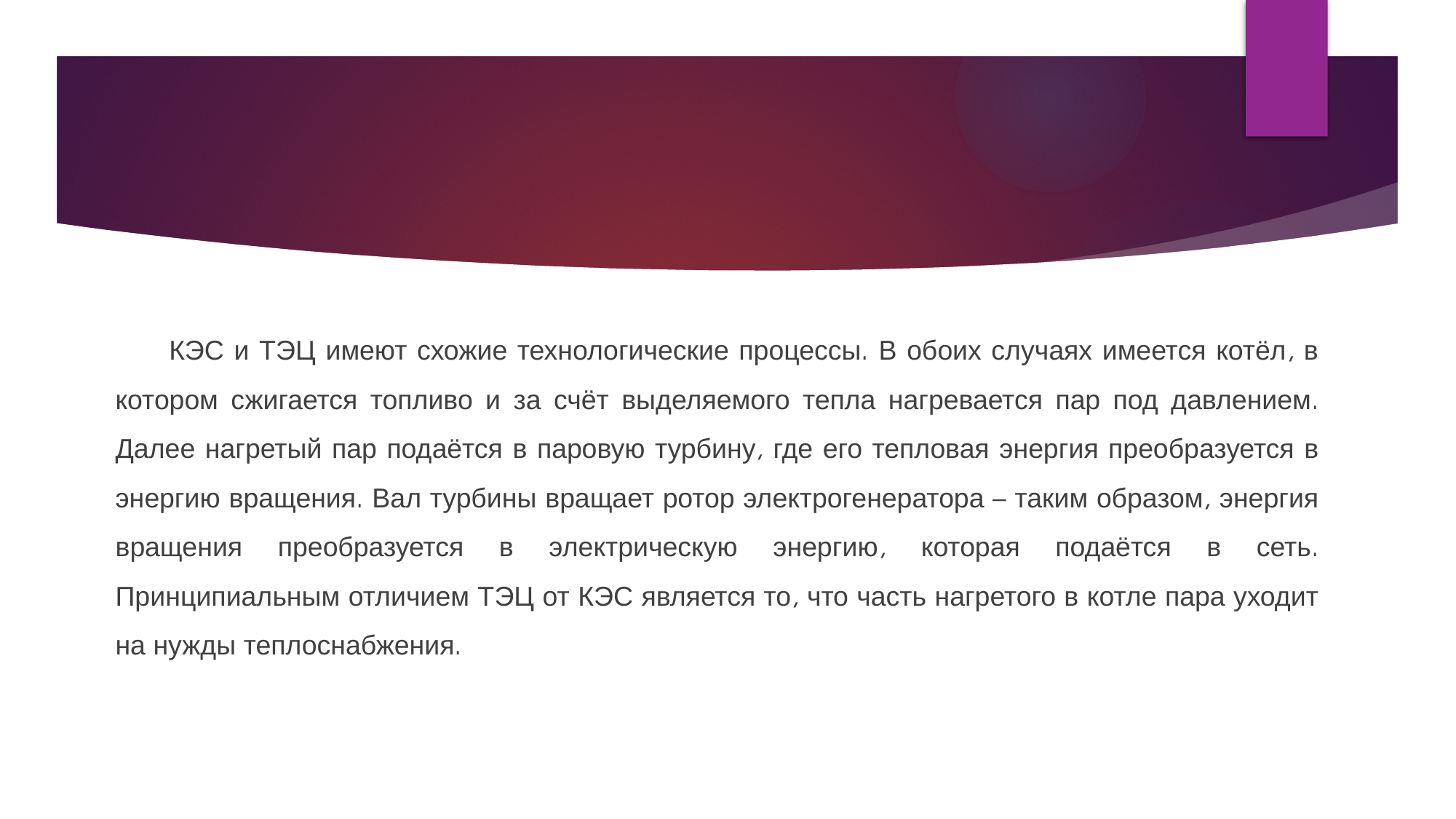

#
КЭС и ТЭЦ имеют схожие технологические процессы. В обоих случаях имеется котёл, в котором сжигается топливо и за счёт выделяемого тепла нагревается пар под давлением. Далее нагретый пар подаётся в паровую турбину, где его тепловая энергия преобразуется в энергию вращения. Вал турбины вращает ротор электрогенератора – таким образом, энергия вращения преобразуется в электрическую энергию, которая подаётся в сеть. Принципиальным отличием ТЭЦ от КЭС является то, что часть нагретого в котле пара уходит на нужды теплоснабжения.